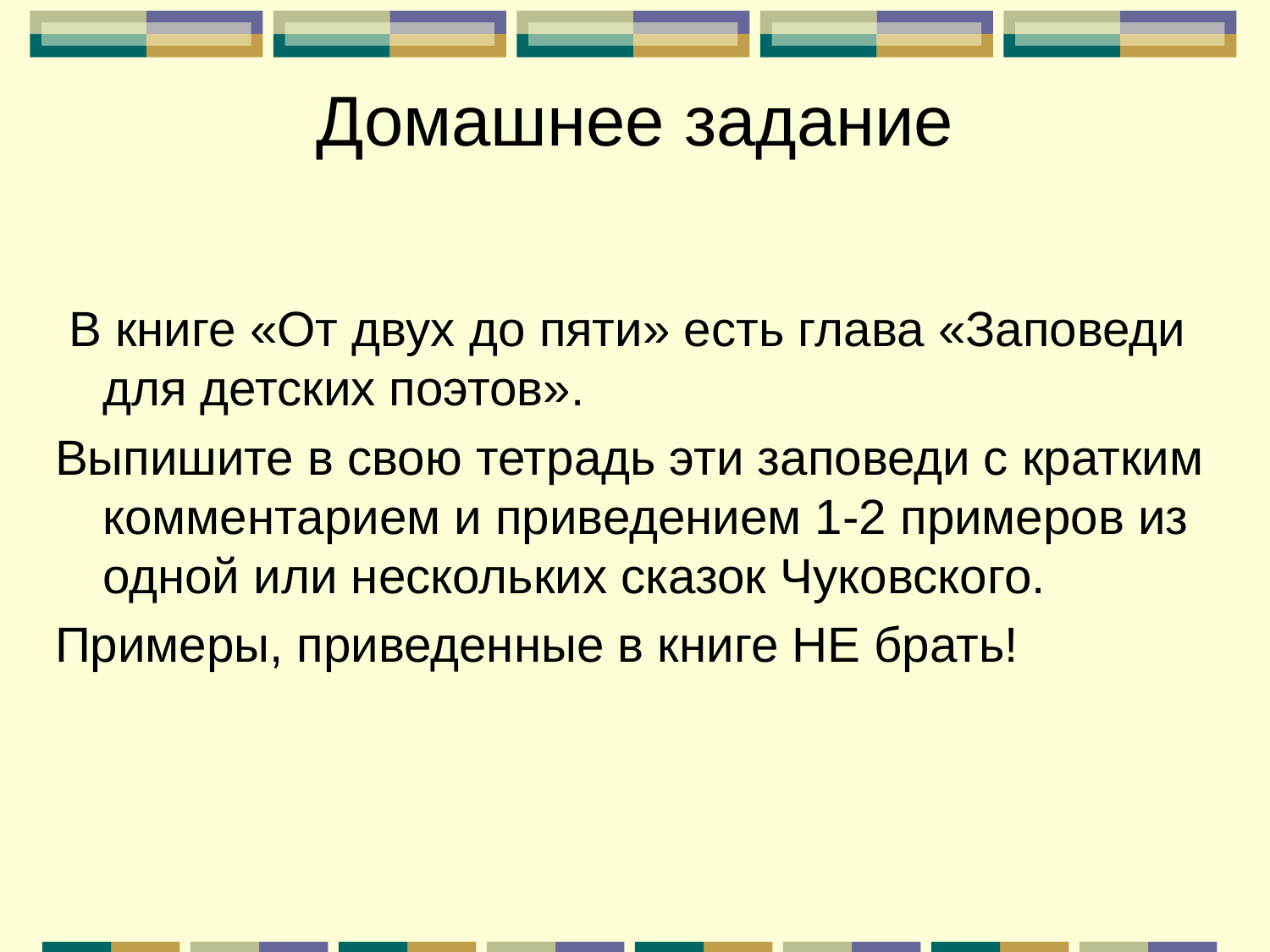

# Домашнее задание
 В книге «От двух до пяти» есть глава «Заповеди для детских поэтов».
Выпишите в свою тетрадь эти заповеди с кратким комментарием и приведением 1-2 примеров из одной или нескольких сказок Чуковского.
Примеры, приведенные в книге НЕ брать!